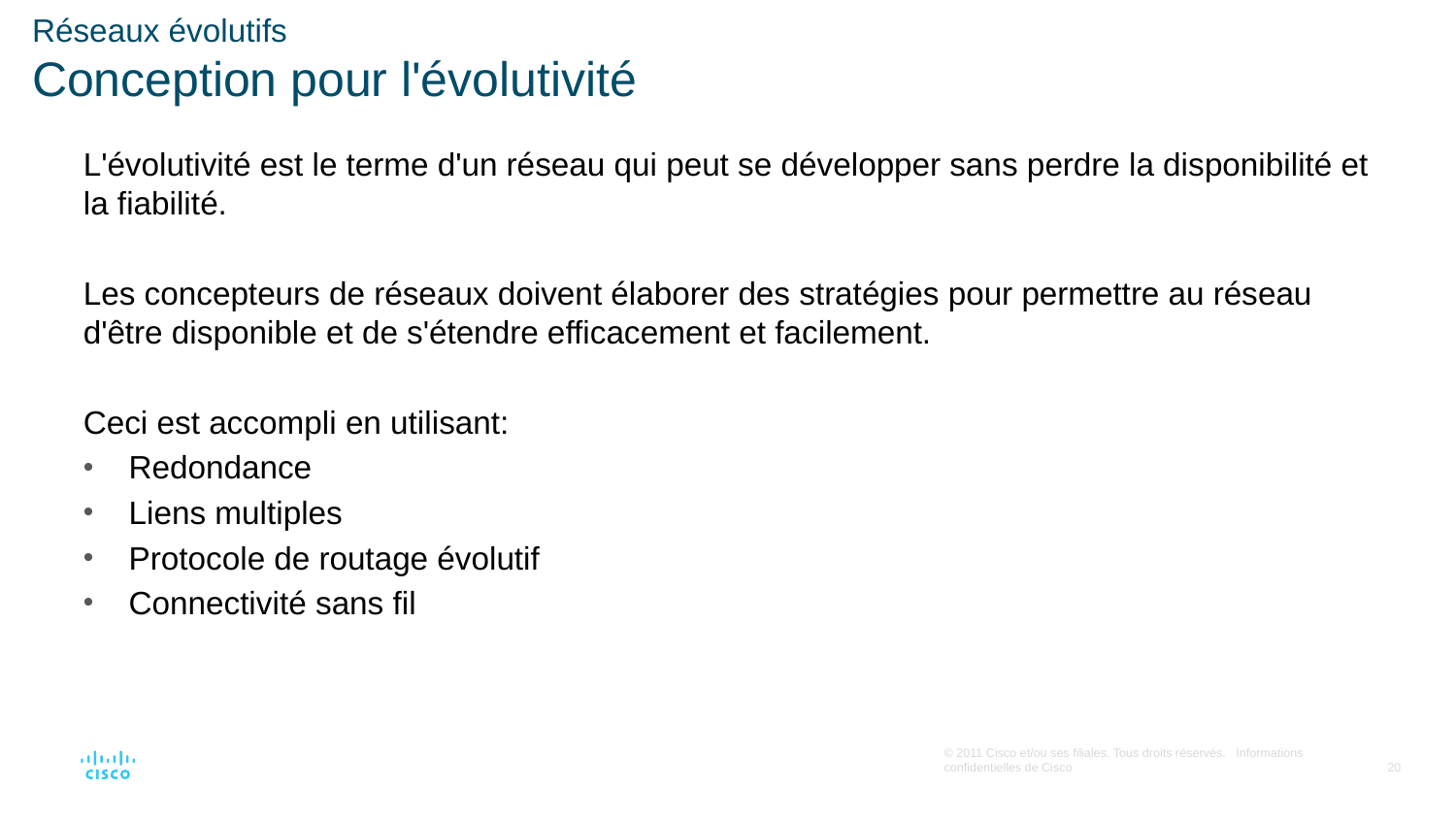

# Réseaux évolutifs Conception pour l'évolutivité
L'évolutivité est le terme d'un réseau qui peut se développer sans perdre la disponibilité et la fiabilité.

Les concepteurs de réseaux doivent élaborer des stratégies pour permettre au réseau d'être disponible et de s'étendre efficacement et facilement.

Ceci est accompli en utilisant:
Redondance
Liens multiples
Protocole de routage évolutif
Connectivité sans fil